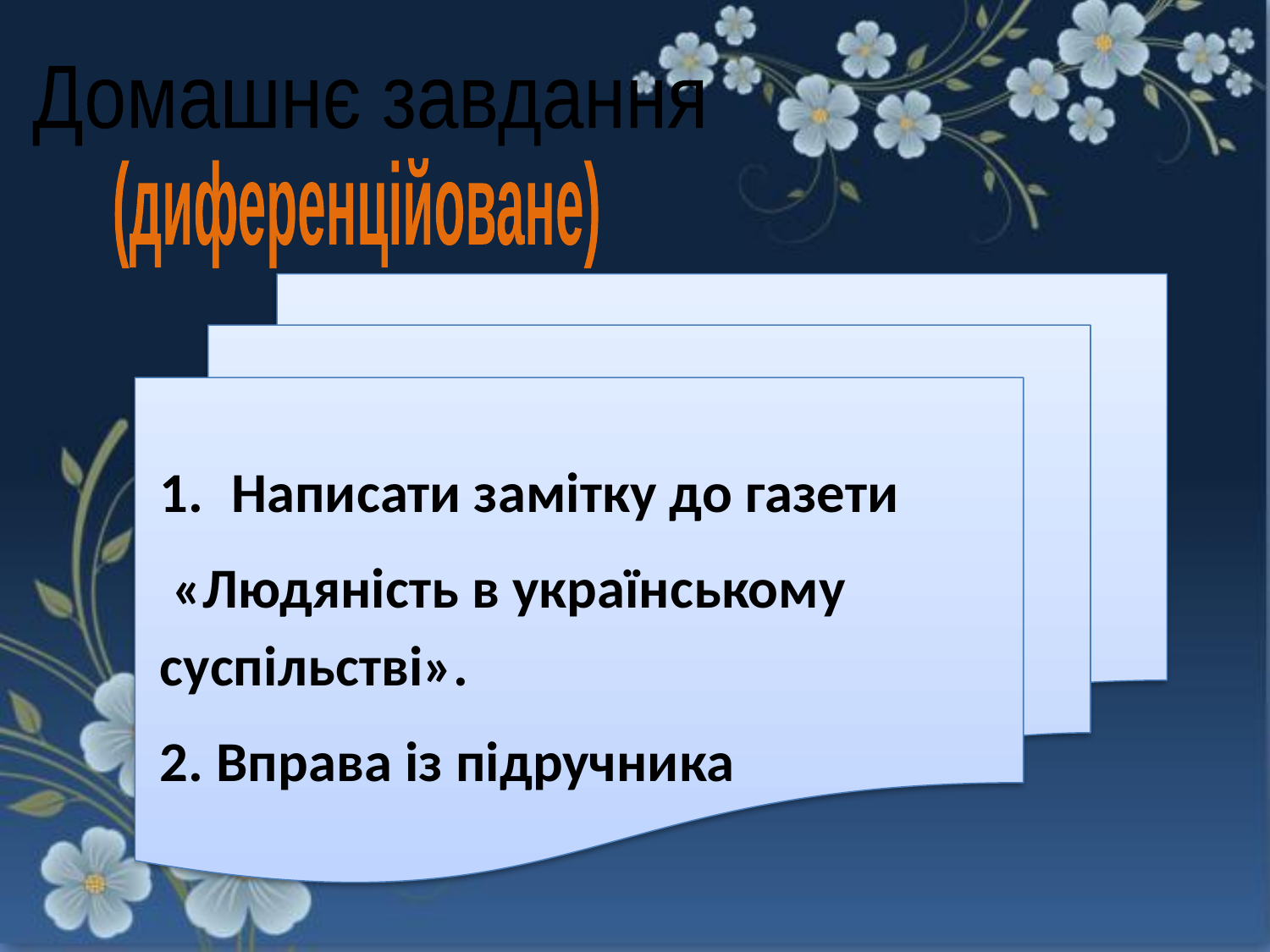

Домашнє завдання
(диференційоване)
Написати замітку до газети
 «Людяність в українському суспільстві».
2. Вправа із підручника